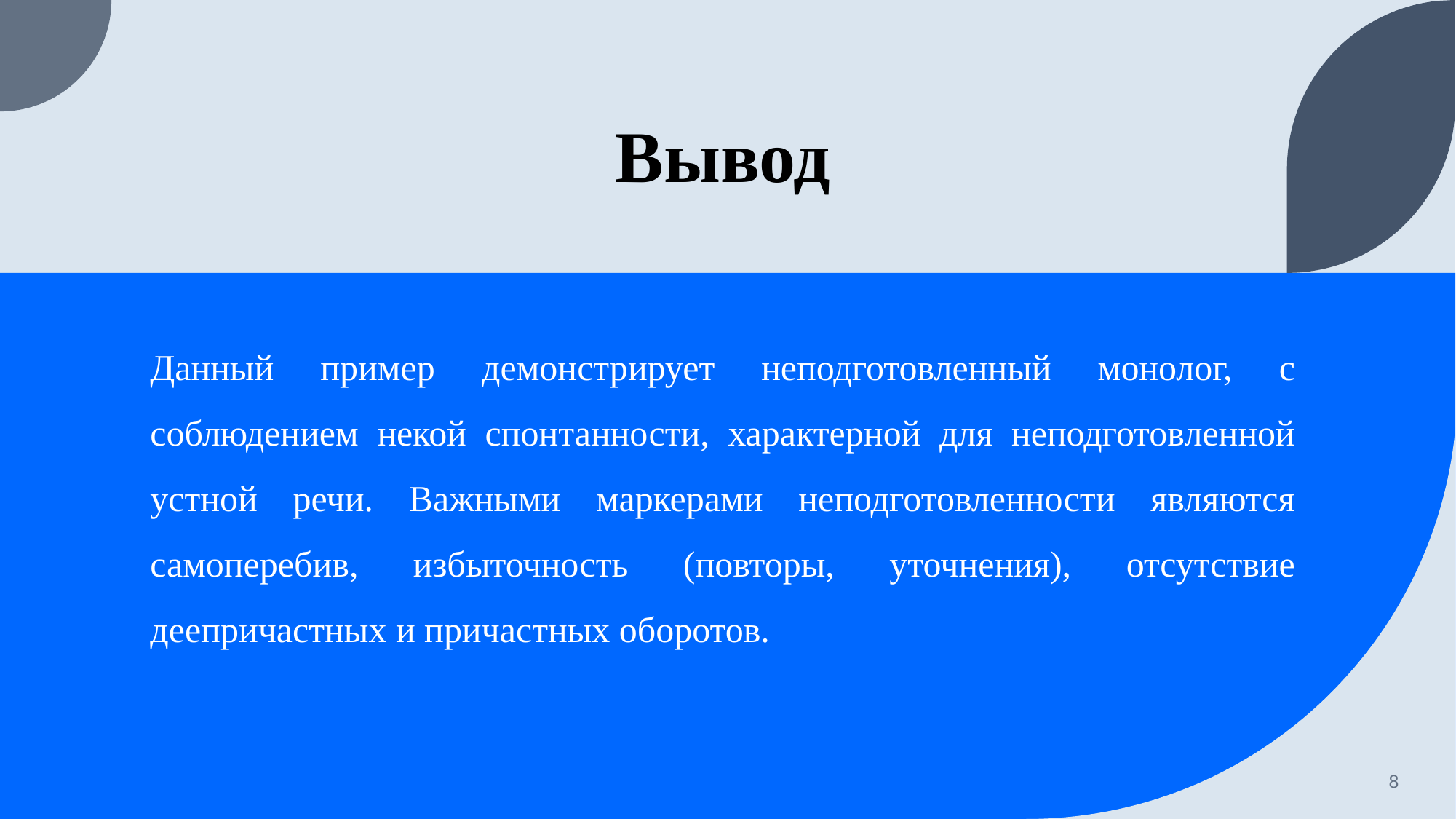

# Вывод
Данный пример демонстрирует неподготовленный монолог, с соблюдением некой спонтанности, характерной для неподготовленной устной речи. Важными маркерами неподготовленности являются самоперебив, избыточность (повторы, уточнения), отсутствие деепричастных и причастных оборотов.
8